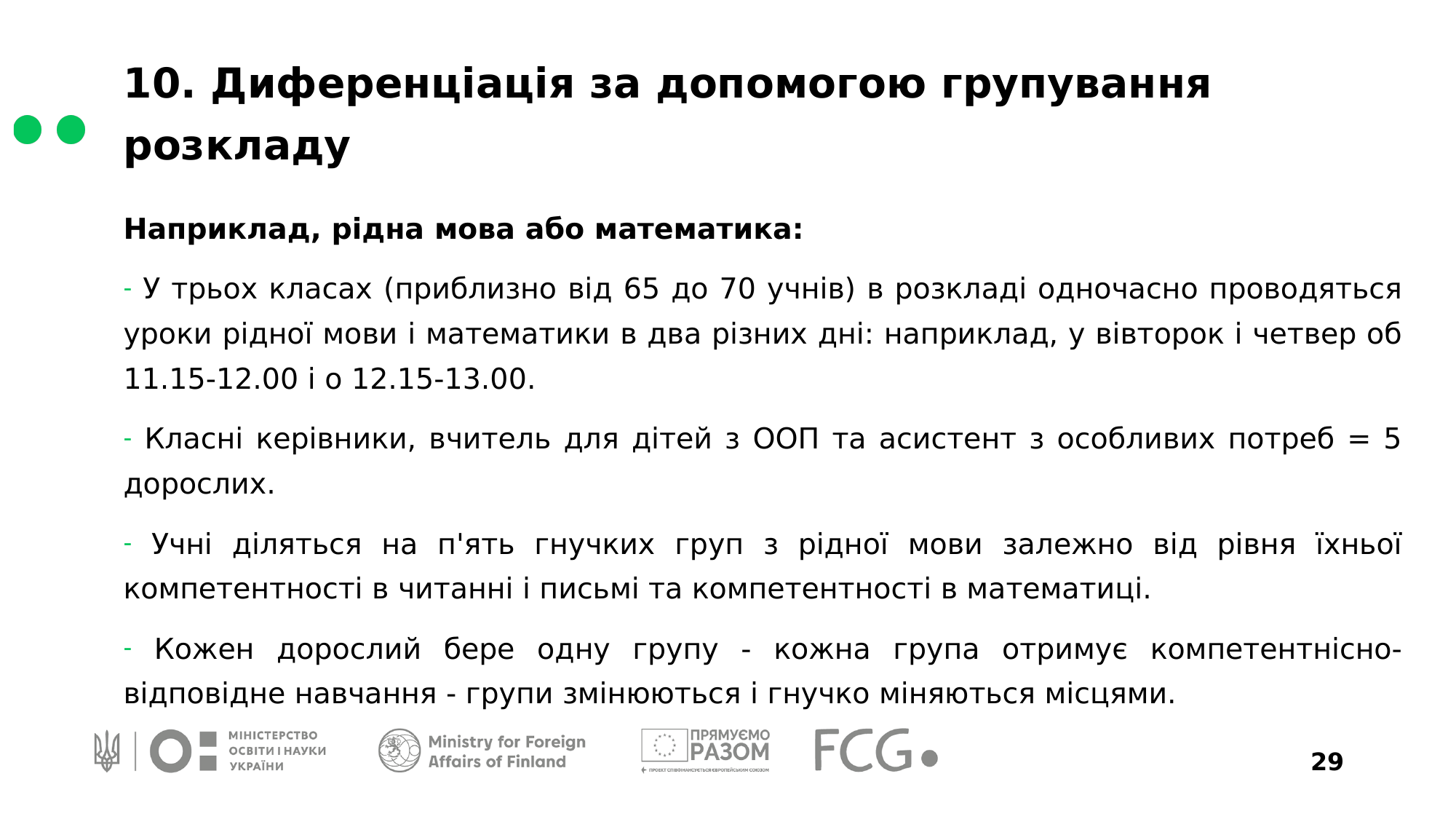

10. Диференціація за допомогою групування розкладу
Наприклад, рідна мова або математика:
 У трьох класах (приблизно від 65 до 70 учнів) в розкладі одночасно проводяться уроки рідної мови і математики в два різних дні: наприклад, у вівторок і четвер об 11.15-12.00 і о 12.15-13.00.
 Класні керівники, вчитель для дітей з ООП та асистент з особливих потреб = 5 дорослих.
 Учні діляться на п'ять гнучких груп з рідної мови залежно від рівня їхньої компетентності в читанні і письмі та компетентності в математиці.
 Кожен дорослий бере одну групу - кожна група отримує компетентнісно-відповідне навчання - групи змінюються і гнучко міняються місцями.
29